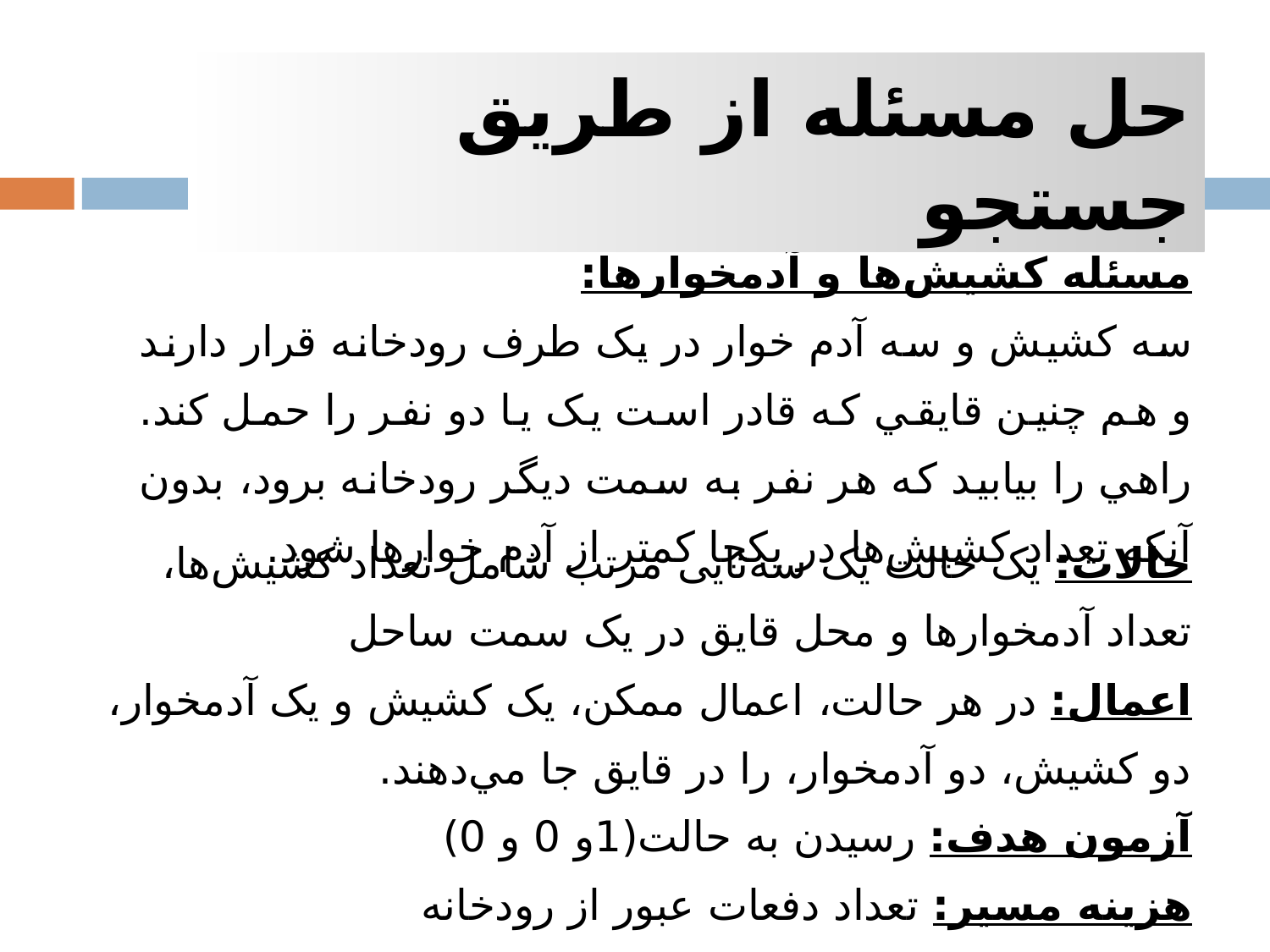

حل مسئله از طريق جستجو
مسئله کشيش‌ها و آدمخوارها:
سه کشيش و سه آدم خوار در يک طرف رودخانه قرار دارند و هم چنين قايقي که قادر است يک يا دو نفر را حمل کند. راهي را بيابيد که هر نفر به سمت ديگر رودخانه برود، بدون آنکه تعداد کشيش‌ها در يکجا کمتر از آدم خوارها شود.
حالات: يک حالت یک سه‌تایی مرتب شامل تعداد کشيش‌ها، تعداد آدمخوارها و محل قايق در یک سمت ساحل
اعمال: در هر حالت، اعمال ممکن، يک کشيش و يک آدمخوار، دو کشيش، دو آدمخوار، را در قايق جا مي‌دهند.
آزمون هدف: رسيدن به حالت(1و 0 و 0)
هزينه مسير: تعداد دفعات عبور از رودخانه